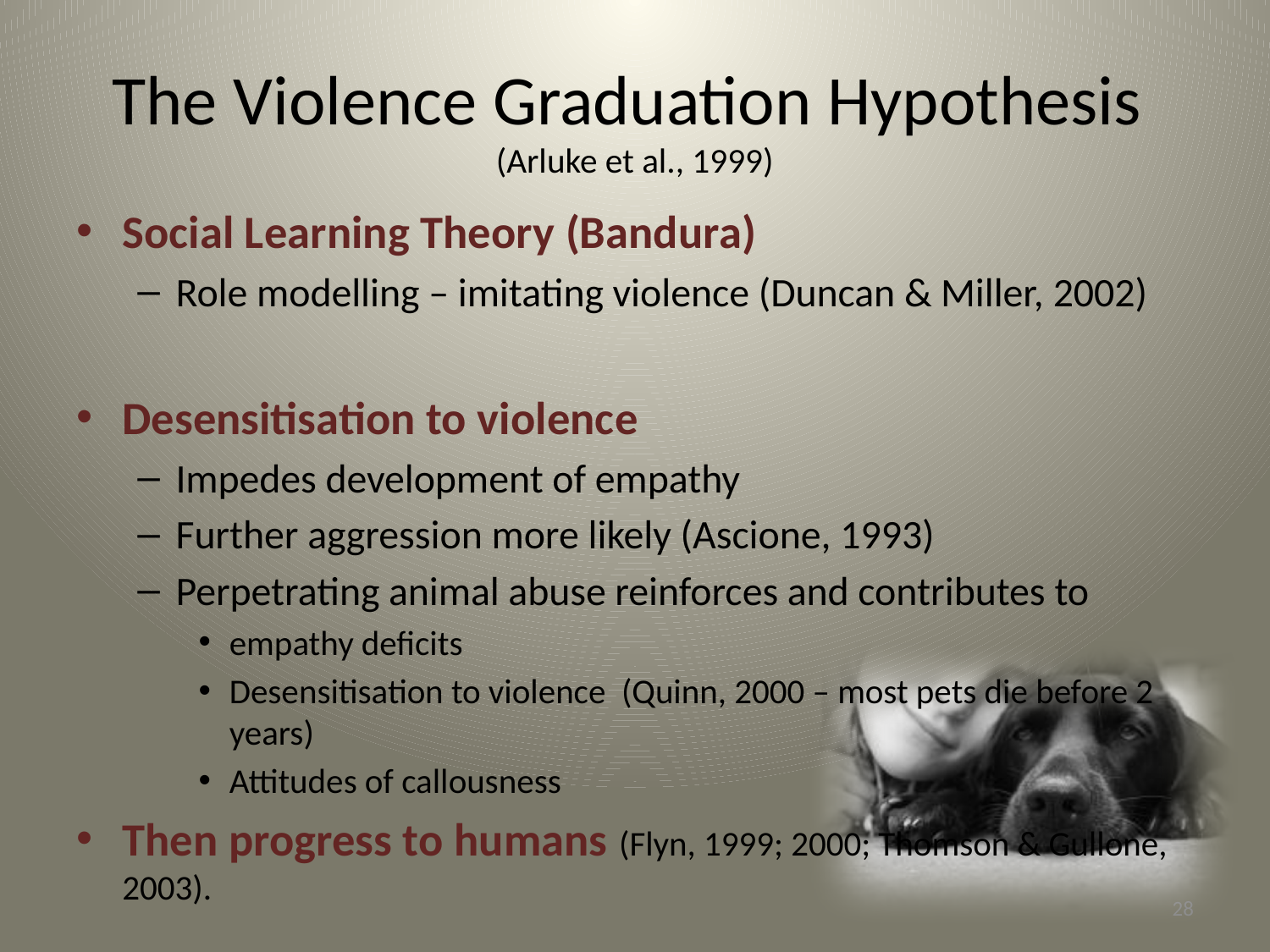

# The Violence Graduation Hypothesis (Arluke et al., 1999)
Social Learning Theory (Bandura)
Role modelling – imitating violence (Duncan & Miller, 2002)

Desensitisation to violence
Impedes development of empathy
Further aggression more likely (Ascione, 1993)
Perpetrating animal abuse reinforces and contributes to
empathy deficits
Desensitisation to violence  (Quinn, 2000 – most pets die before 2 years)
Attitudes of callousness
Then progress to humans (Flyn, 1999; 2000; Thomson & Gullone, 2003).
28